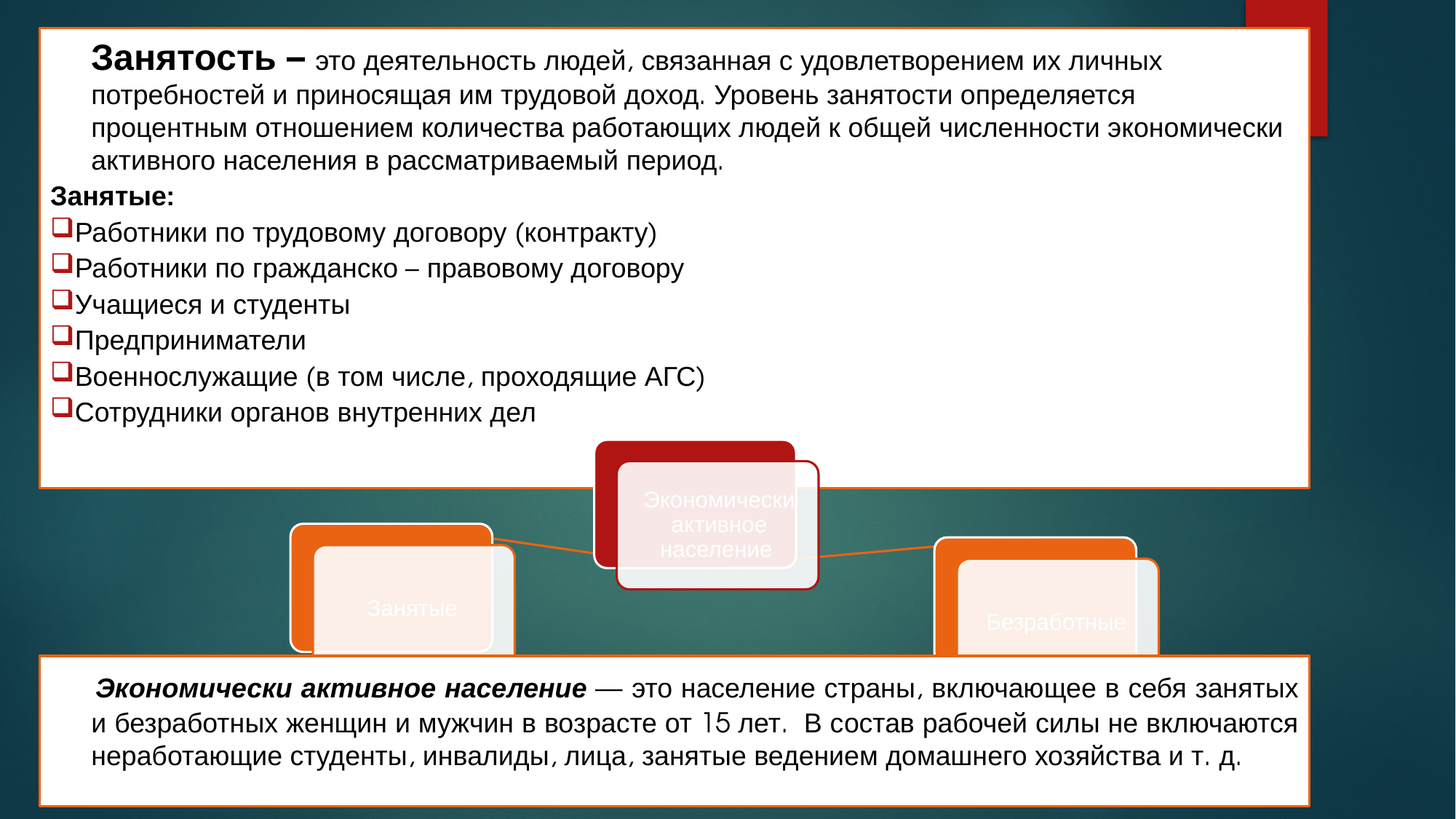

Занятость – это деятельность людей, связанная с удовлетворением их личных потребностей и приносящая им трудовой доход. Уровень занятости определяется процентным отношением количества работающих людей к общей численности экономически активного населения в рассматриваемый период.
Занятые:
Работники по трудовому договору (контракту)
Работники по гражданско – правовому договору
Учащиеся и студенты
Предприниматели
Военнослужащие (в том числе, проходящие АГС)
Сотрудники органов внутренних дел

Экономически активное население
Занятые
Безработные
    Экономически активное население — это население страны, включающее в себя занятых и безработных женщин и мужчин в возрасте от 15 лет.  В состав рабочей силы не включаются неработающие студенты, инвалиды, лица, занятые ведением домашнего хозяйства и т. д.